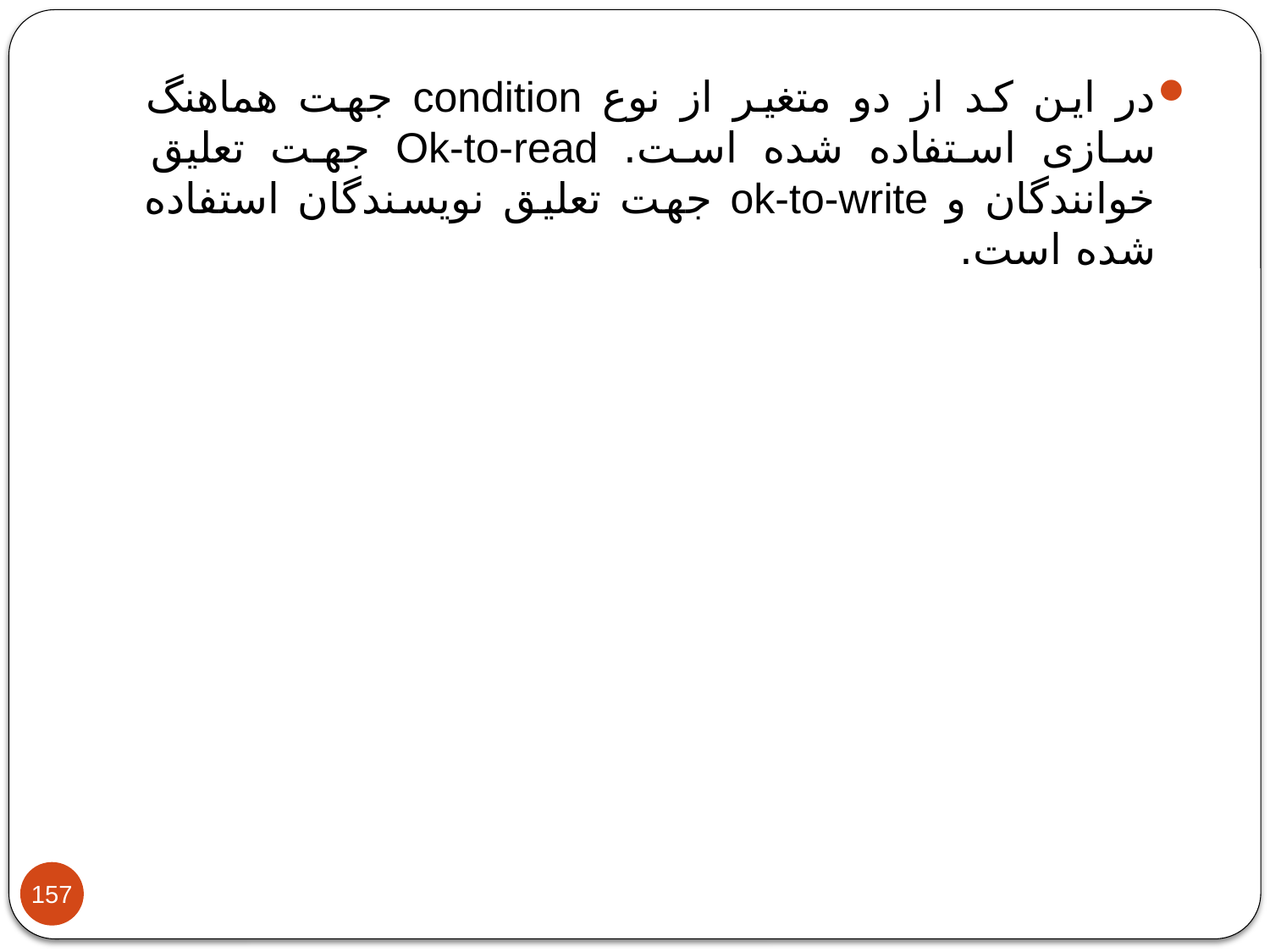

در این کد از دو متغیر از نوع condition جهت هماهنگ سازی استفاده شده است. Ok-to-read جهت تعلیق خوانندگان و ok-to-write جهت تعلیق نویسندگان استفاده شده است.
157